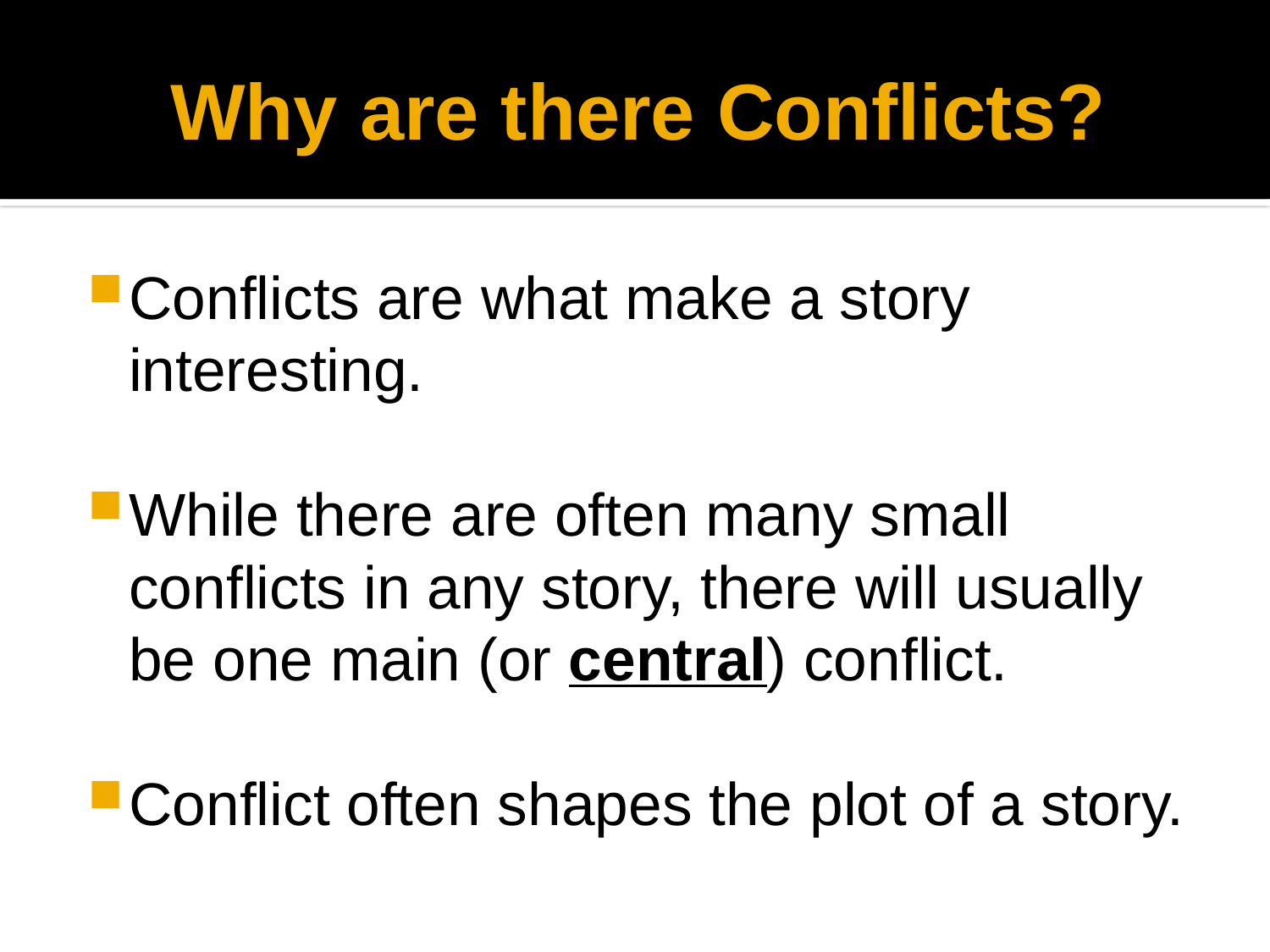

# Why are there Conflicts?
Conflicts are what make a story interesting.

While there are often many small conflicts in any story, there will usually be one main (or central) conflict.

Conflict often shapes the plot of a story.